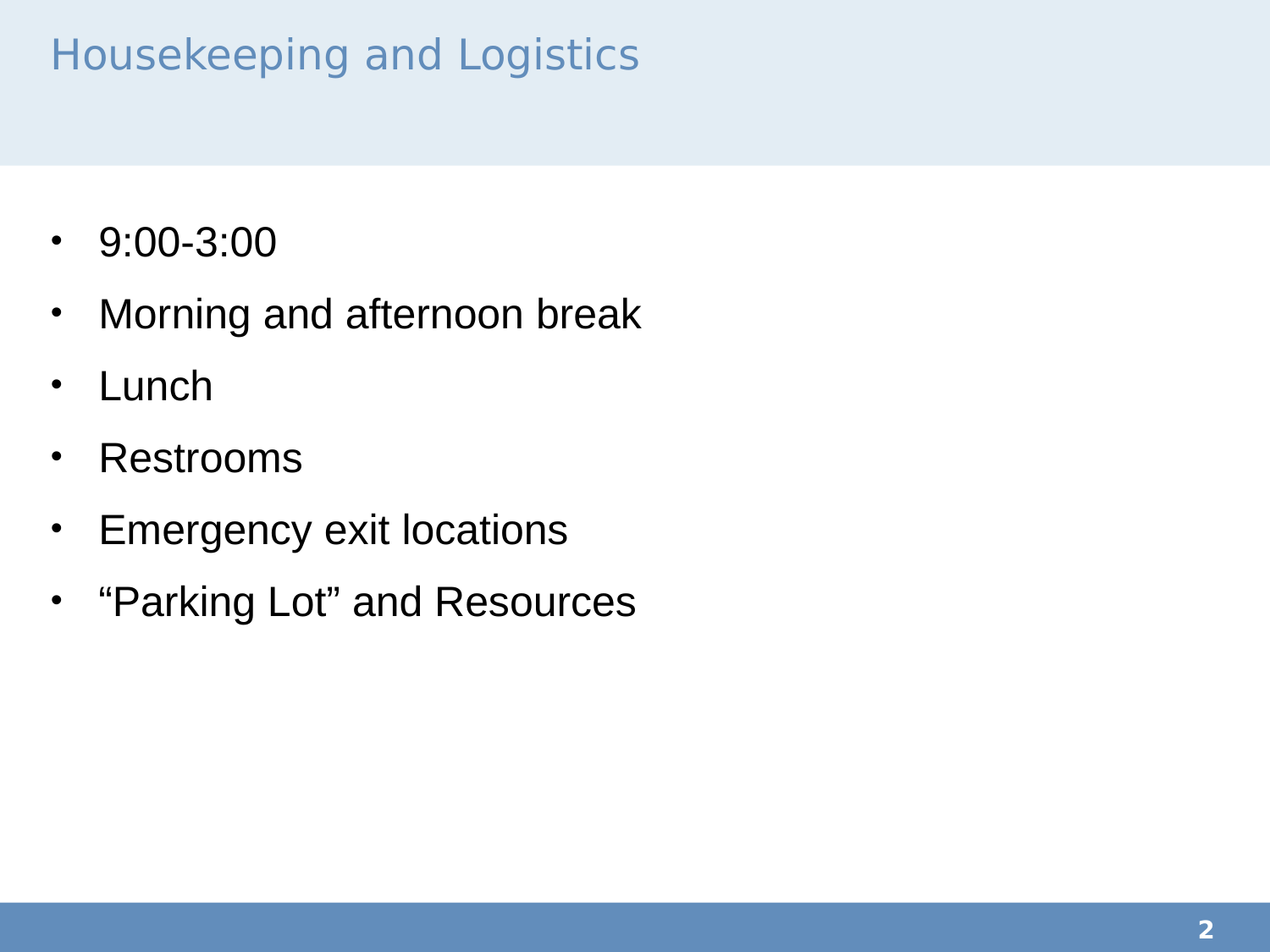

# Housekeeping and Logistics
9:00-3:00
Morning and afternoon break
Lunch
Restrooms
Emergency exit locations
“Parking Lot” and Resources
2